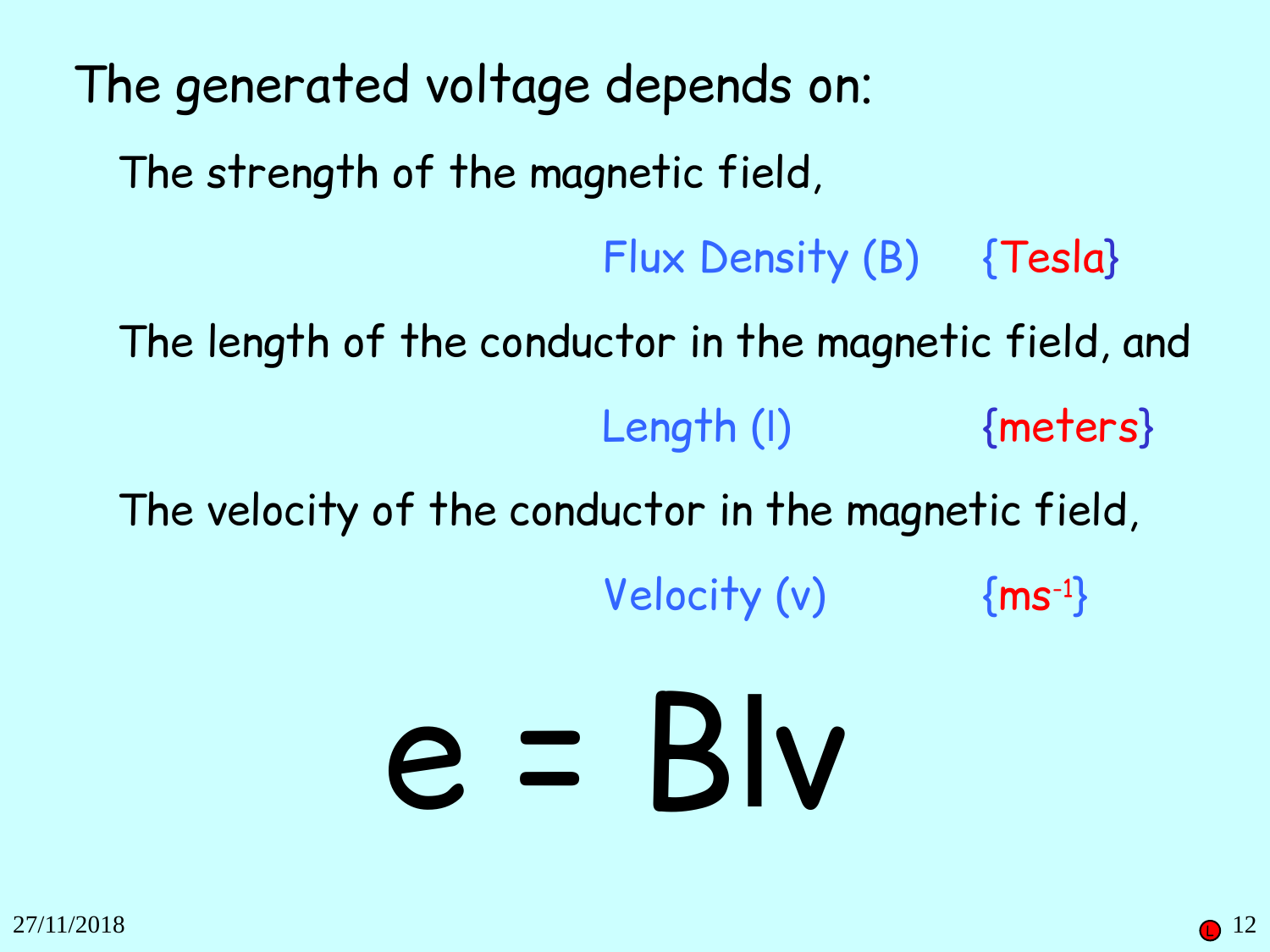

The generated voltage depends on:
The strength of the magnetic field,
Flux Density (B)	{Tesla}
The length of the conductor in the magnetic field, and
Length (l)		{meters}
The velocity of the conductor in the magnetic field,
Velocity (v)		{ms-1}
e = Blv
27/11/2018
12
L